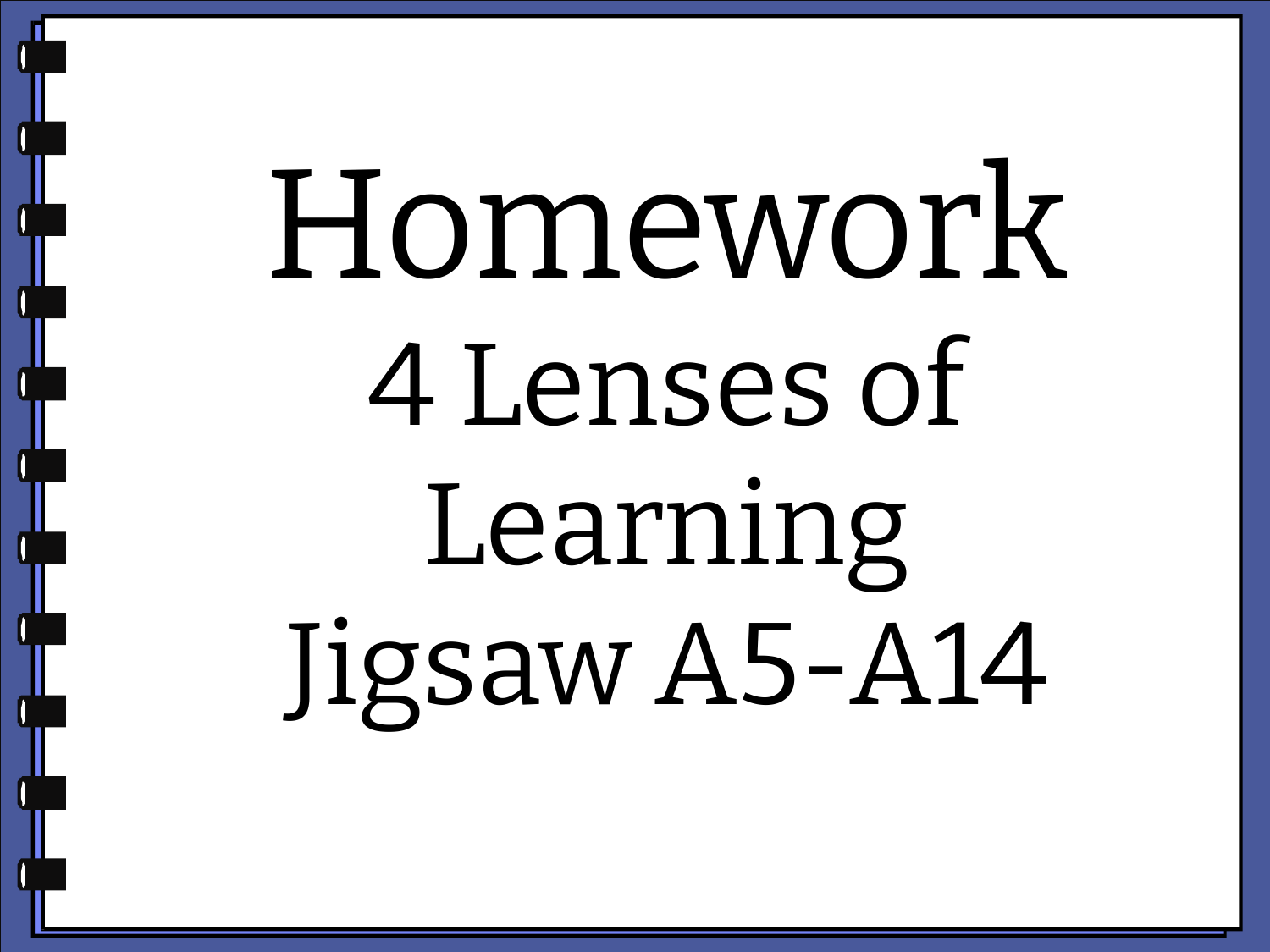

Homework
4 Lenses of Learning
Jigsaw A5-A14